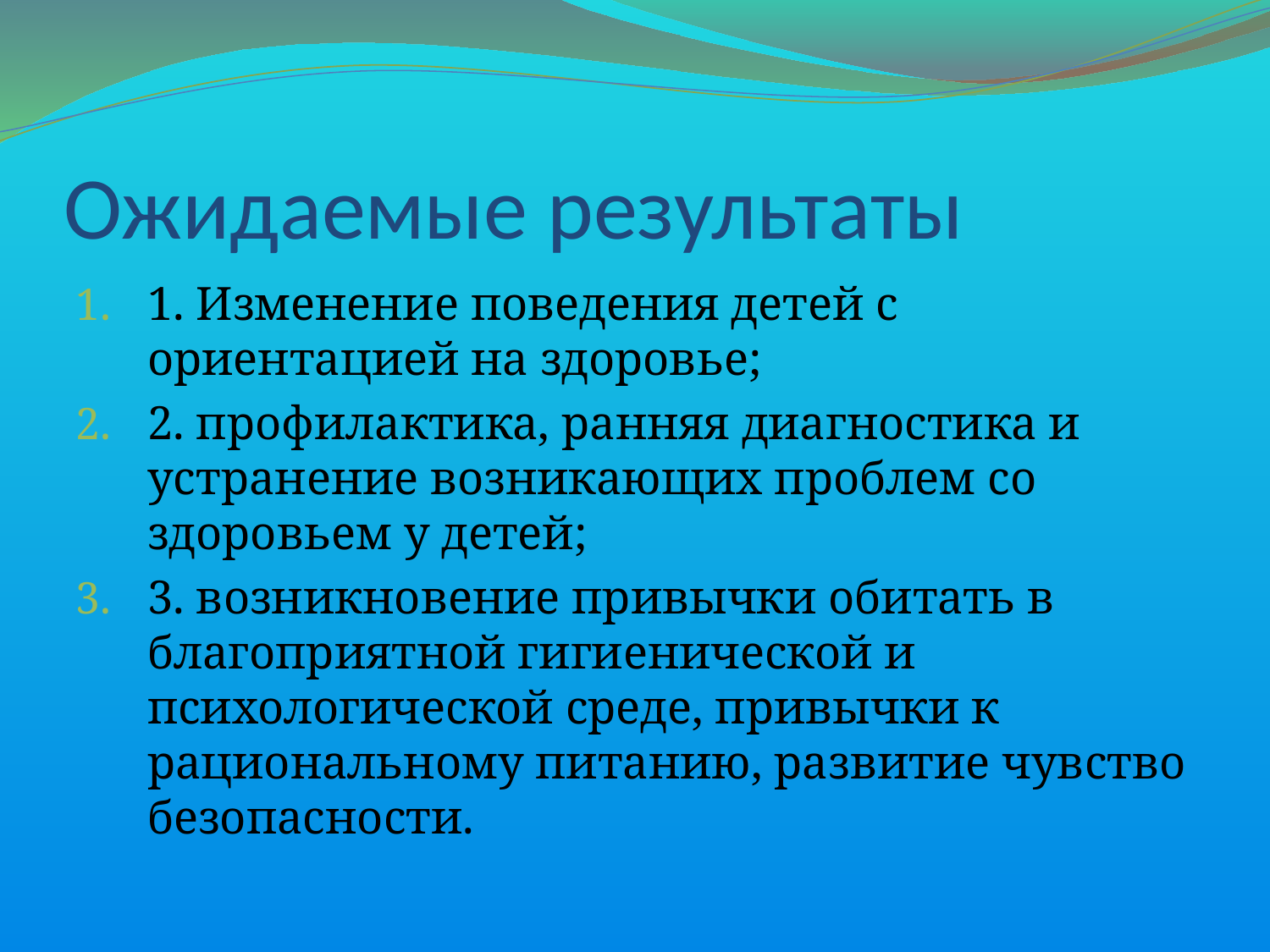

# Ожидаемые результаты
1. Изменение поведения детей с ориентацией на здоровье;
2. профилактика, ранняя диагностика и устранение возникающих проблем со здоровьем у детей;
3. возникновение привычки обитать в благоприятной гигиенической и психологической среде, привычки к рациональному питанию, развитие чувство безопасности.